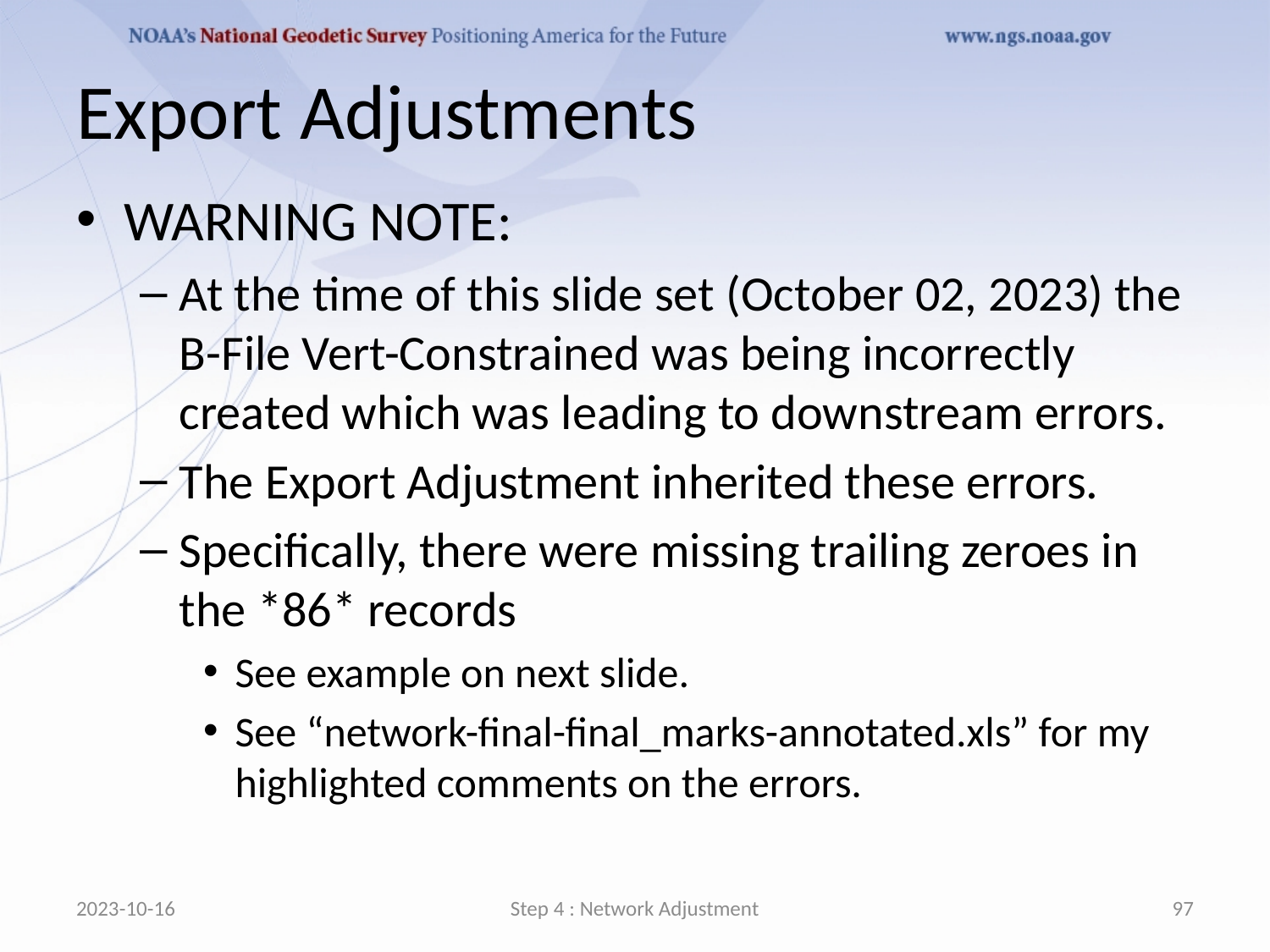

# Export Adjustments
WARNING NOTE:
At the time of this slide set (October 02, 2023) the B-File Vert-Constrained was being incorrectly created which was leading to downstream errors.
The Export Adjustment inherited these errors.
Specifically, there were missing trailing zeroes in the *86* records
See example on next slide.
See “network-final-final_marks-annotated.xls” for my highlighted comments on the errors.
2023-10-16
Step 4 : Network Adjustment
97